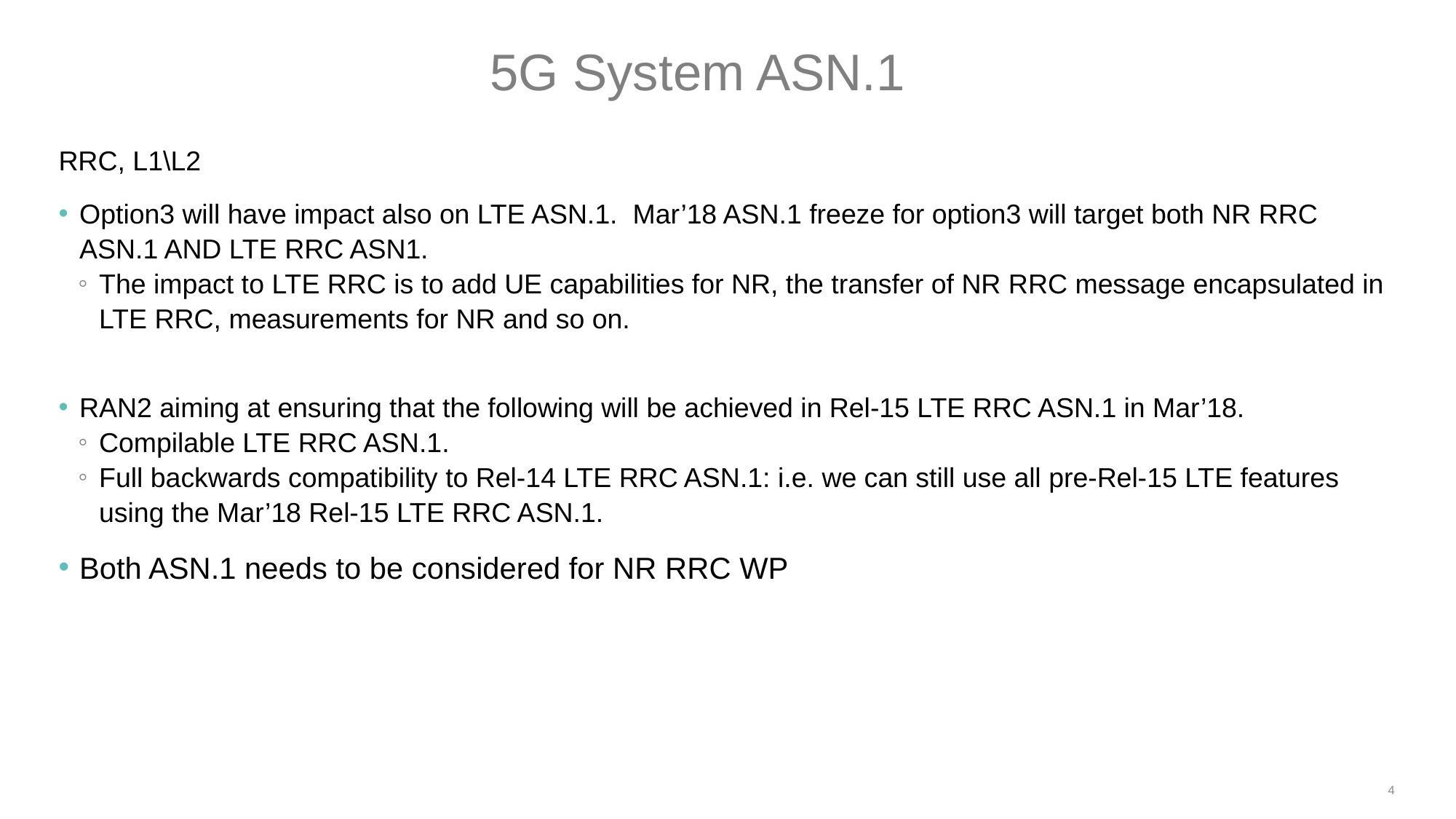

4
# 5G System ASN.1
RRC, L1\L2
Option3 will have impact also on LTE ASN.1.  Mar’18 ASN.1 freeze for option3 will target both NR RRC ASN.1 AND LTE RRC ASN1.
The impact to LTE RRC is to add UE capabilities for NR, the transfer of NR RRC message encapsulated in LTE RRC, measurements for NR and so on.

RAN2 aiming at ensuring that the following will be achieved in Rel-15 LTE RRC ASN.1 in Mar’18.
Compilable LTE RRC ASN.1.
Full backwards compatibility to Rel-14 LTE RRC ASN.1: i.e. we can still use all pre-Rel-15 LTE features using the Mar’18 Rel-15 LTE RRC ASN.1.
Both ASN.1 needs to be considered for NR RRC WP